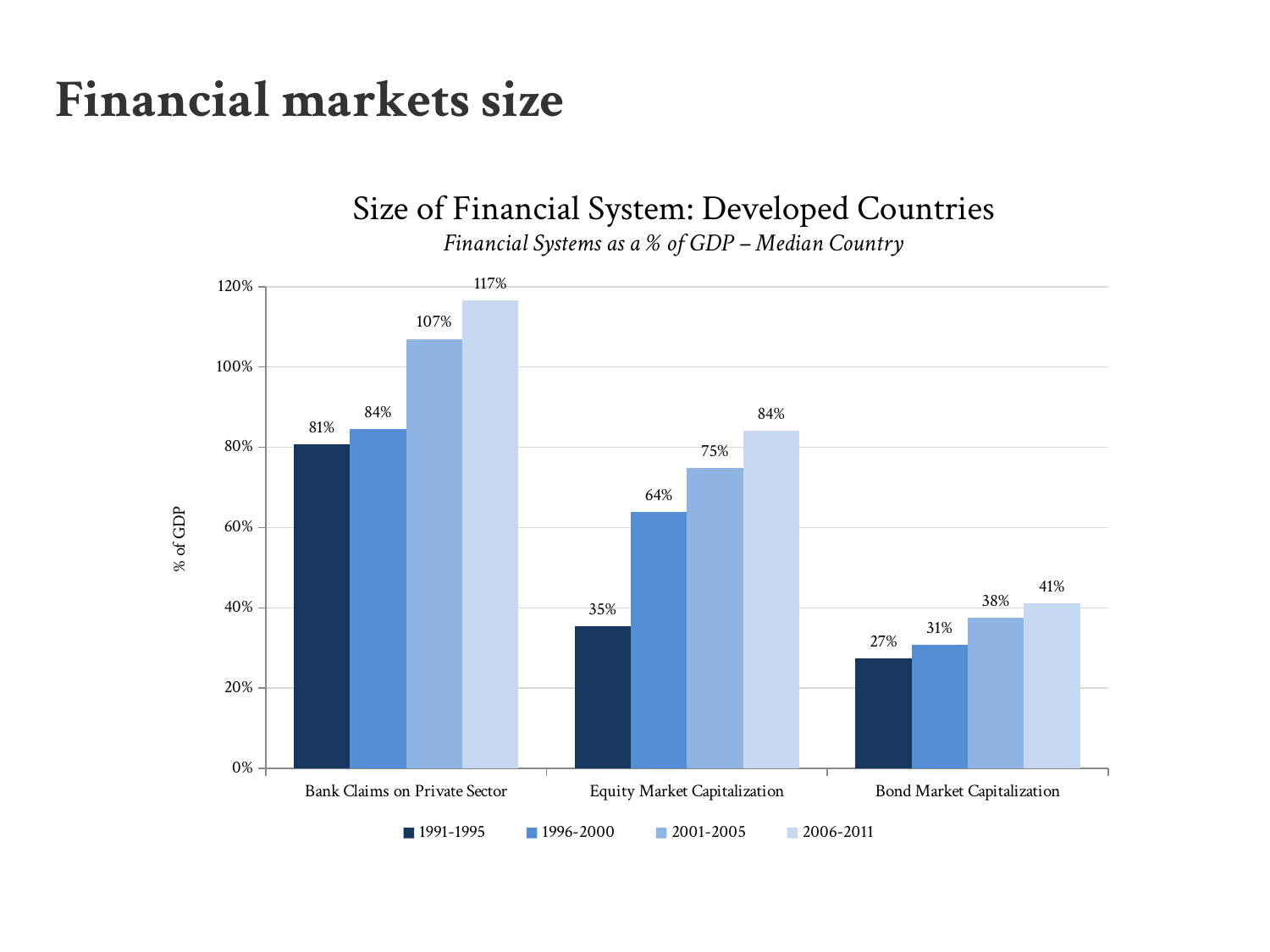

Financial markets size
Size of Financial System: Developed Countries
Financial Systems as a % of GDP – Median Country

### Chart

| Category | 1991-1995 | 1996-2000 | 2001-2005 | 2006-2011 |
|---|---|---|---|---|
| Bank Claims on Private Sector | 0.8077 | 0.8445 | 1.0695999999999999 | 1.1665 |
| Equity Market Capitalization | 0.35359999999999997 | 0.6388 | 0.7481 | 0.8406 |
| Bond Market Capitalization | 0.2737 | 0.3081 | 0.37560000000000004 | 0.41159999999999997 |